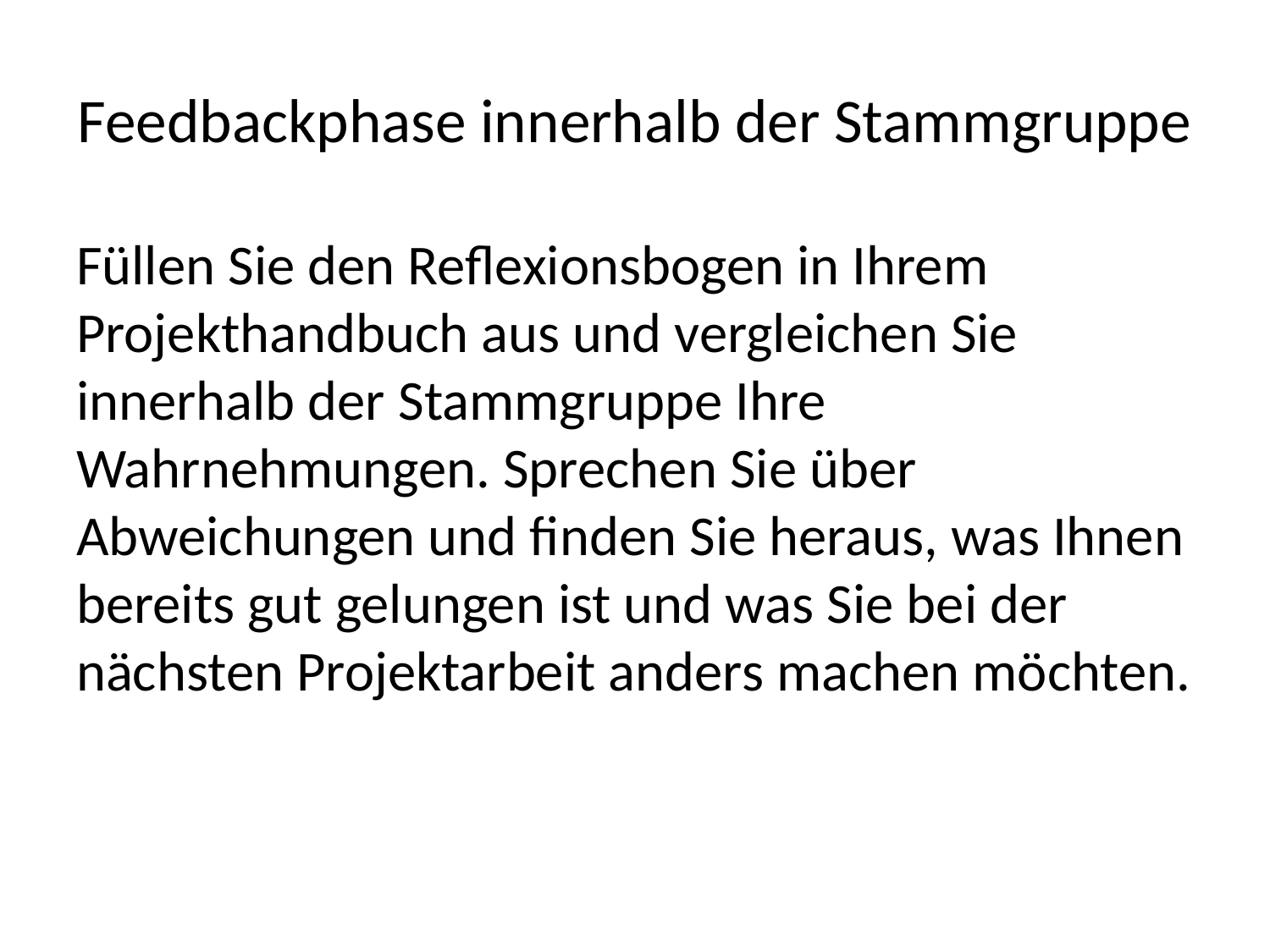

# Feedbackphase innerhalb der Stammgruppe
Füllen Sie den Reflexionsbogen in Ihrem Projekthandbuch aus und vergleichen Sie innerhalb der Stammgruppe Ihre Wahrnehmungen. Sprechen Sie über Abweichungen und finden Sie heraus, was Ihnen bereits gut gelungen ist und was Sie bei der nächsten Projektarbeit anders machen möchten.